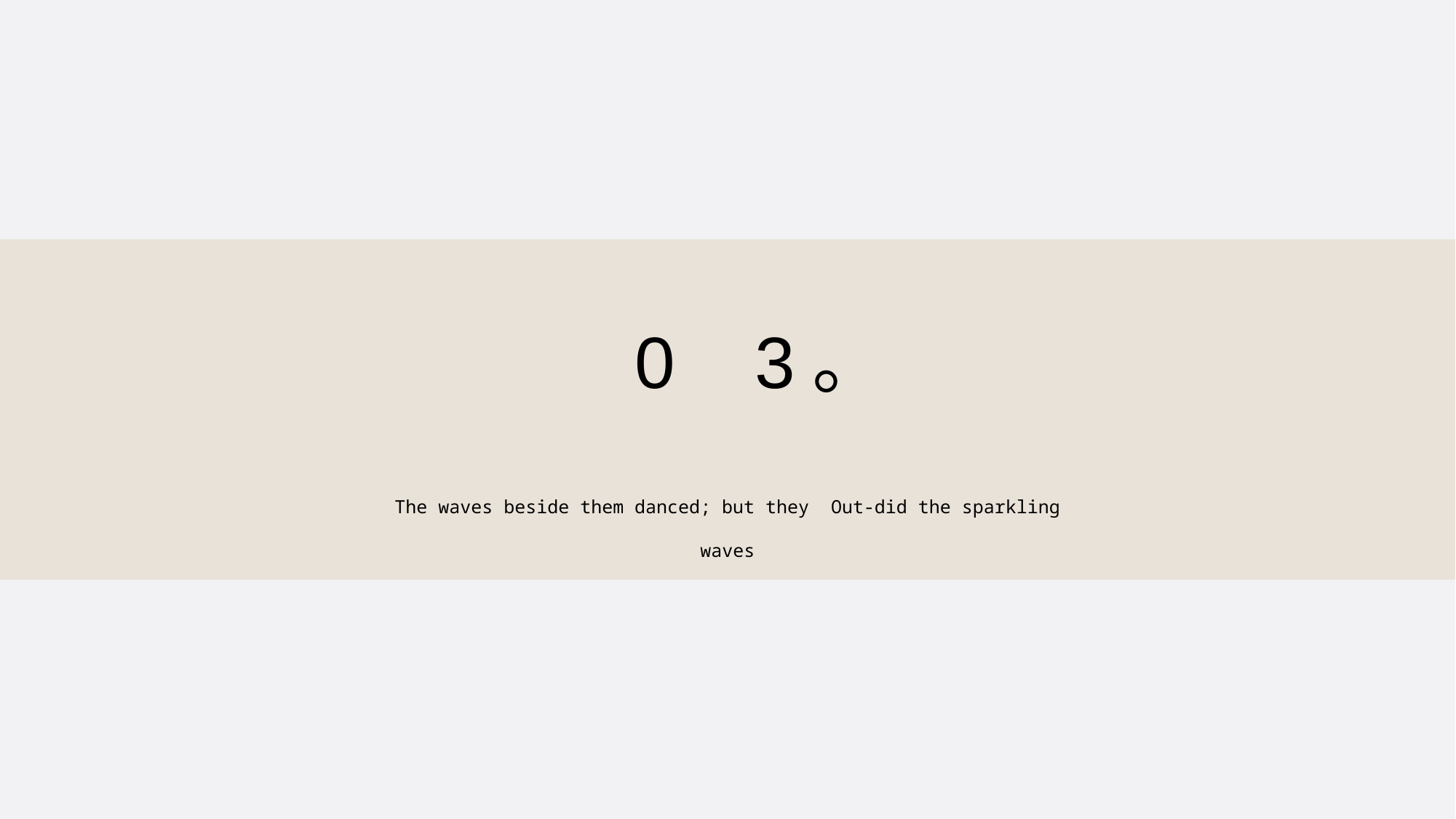

0
3。
The waves beside them danced; but they  Out-did the sparkling waves